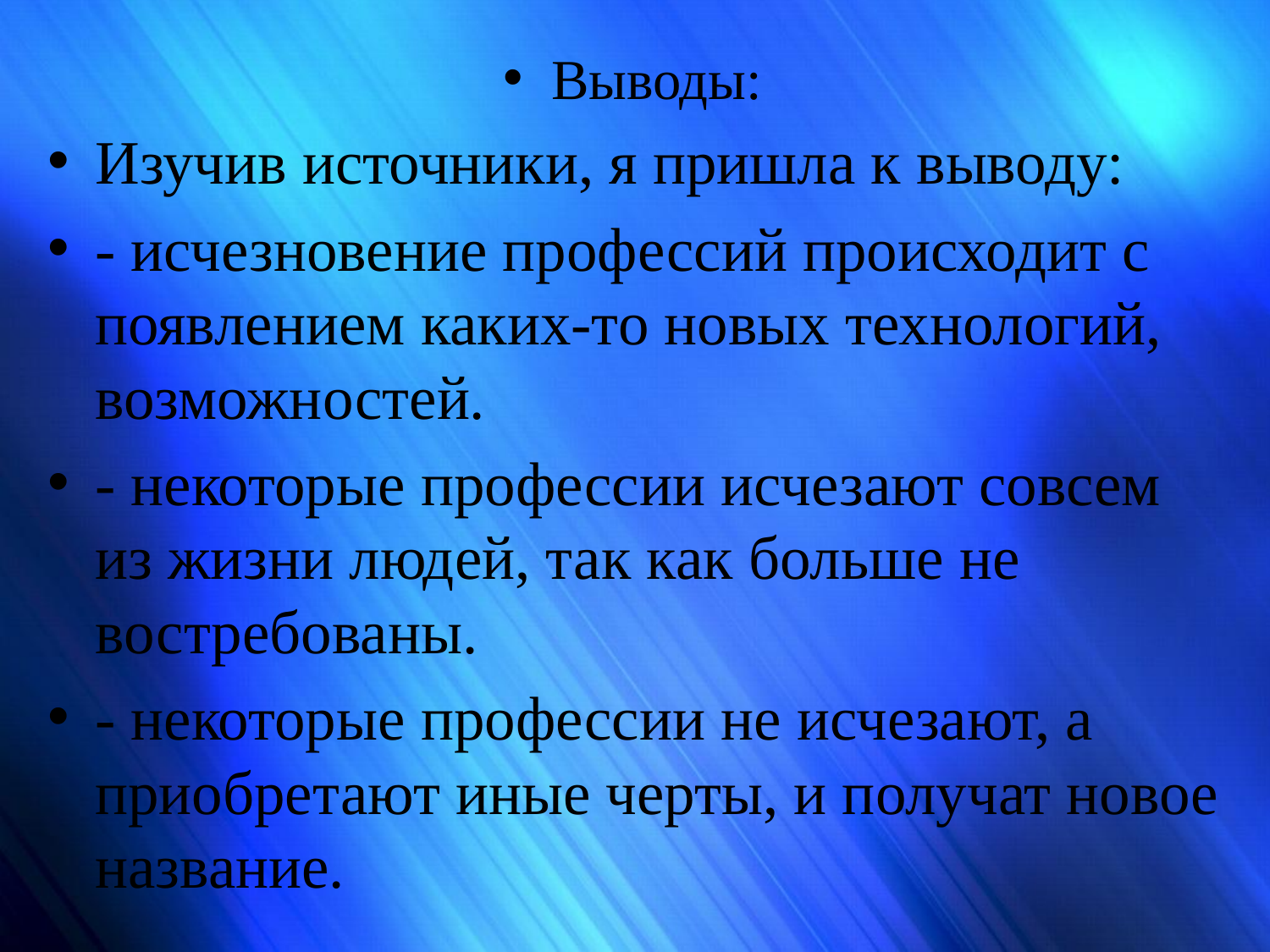

Выводы:
Изучив источники, я пришла к выводу:
- исчезновение профессий происходит с появлением каких-то новых технологий, возможностей.
- некоторые профессии исчезают совсем из жизни людей, так как больше не востребованы.
- некоторые профессии не исчезают, а приобретают иные черты, и получат новое название.